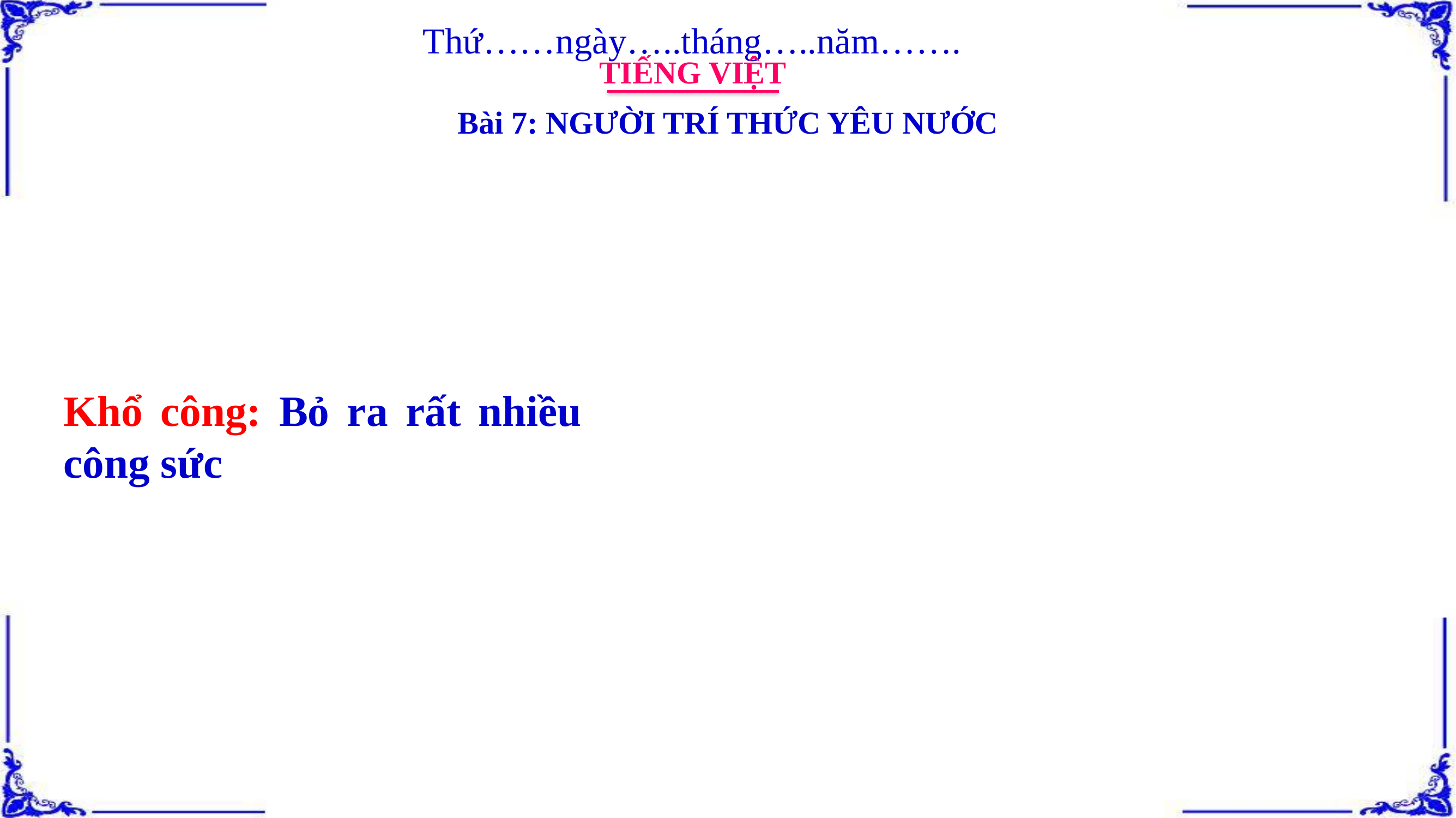

Thứ……ngày…..tháng…..năm…….
TIẾNG VIỆT
Bài 7: NGƯỜI TRÍ THỨC YÊU NƯỚC
Khổ công: Bỏ ra rất nhiều công sức